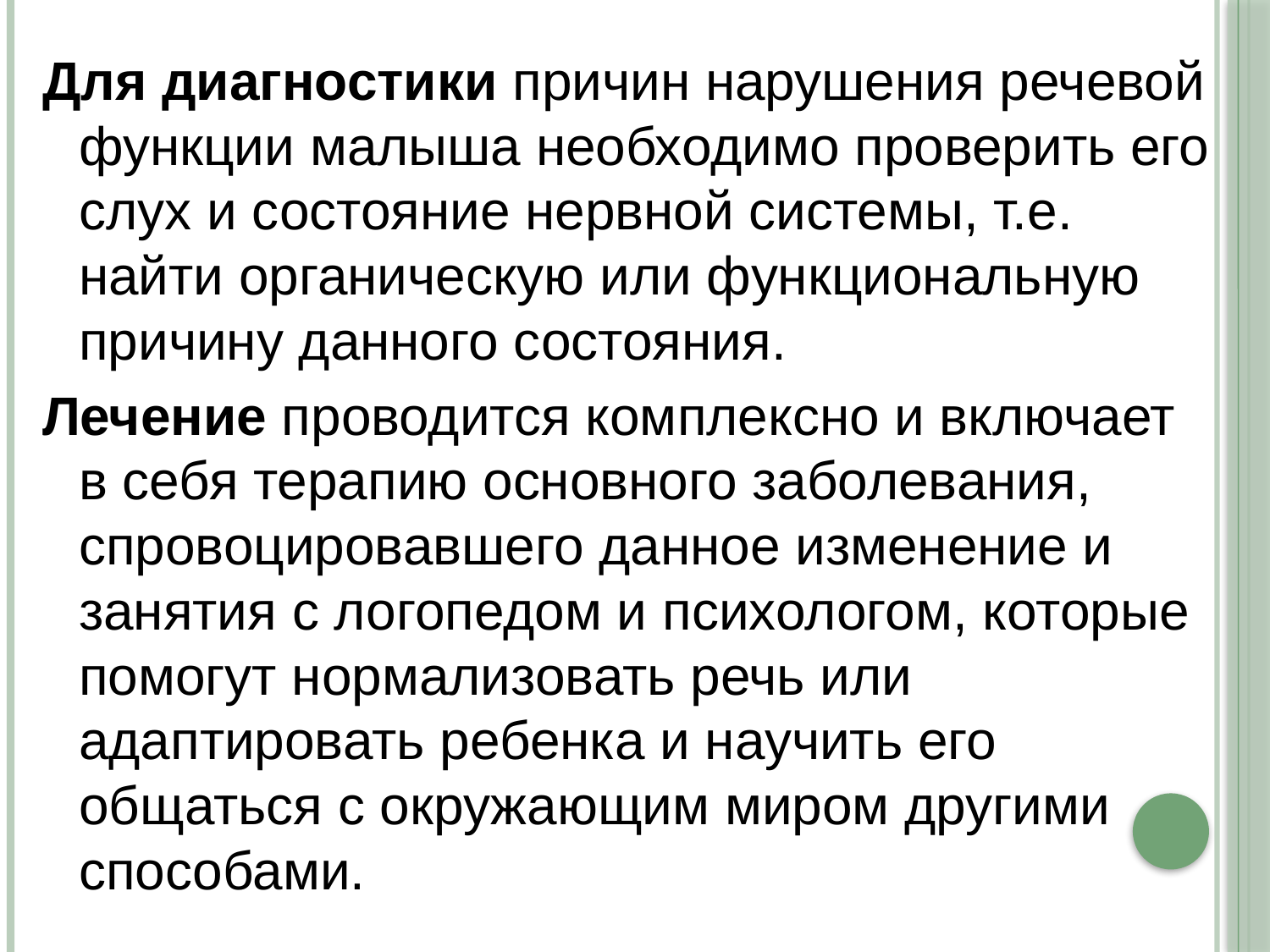

Для диагностики причин нарушения речевой функции малыша необходимо проверить его слух и состояние нервной системы, т.е. найти органическую или функциональную причину данного состояния.
Лечение проводится комплексно и включает в себя терапию основного заболевания, спровоцировавшего данное изменение и занятия с логопедом и психологом, которые помогут нормализовать речь или адаптировать ребенка и научить его общаться с окружающим миром другими способами.